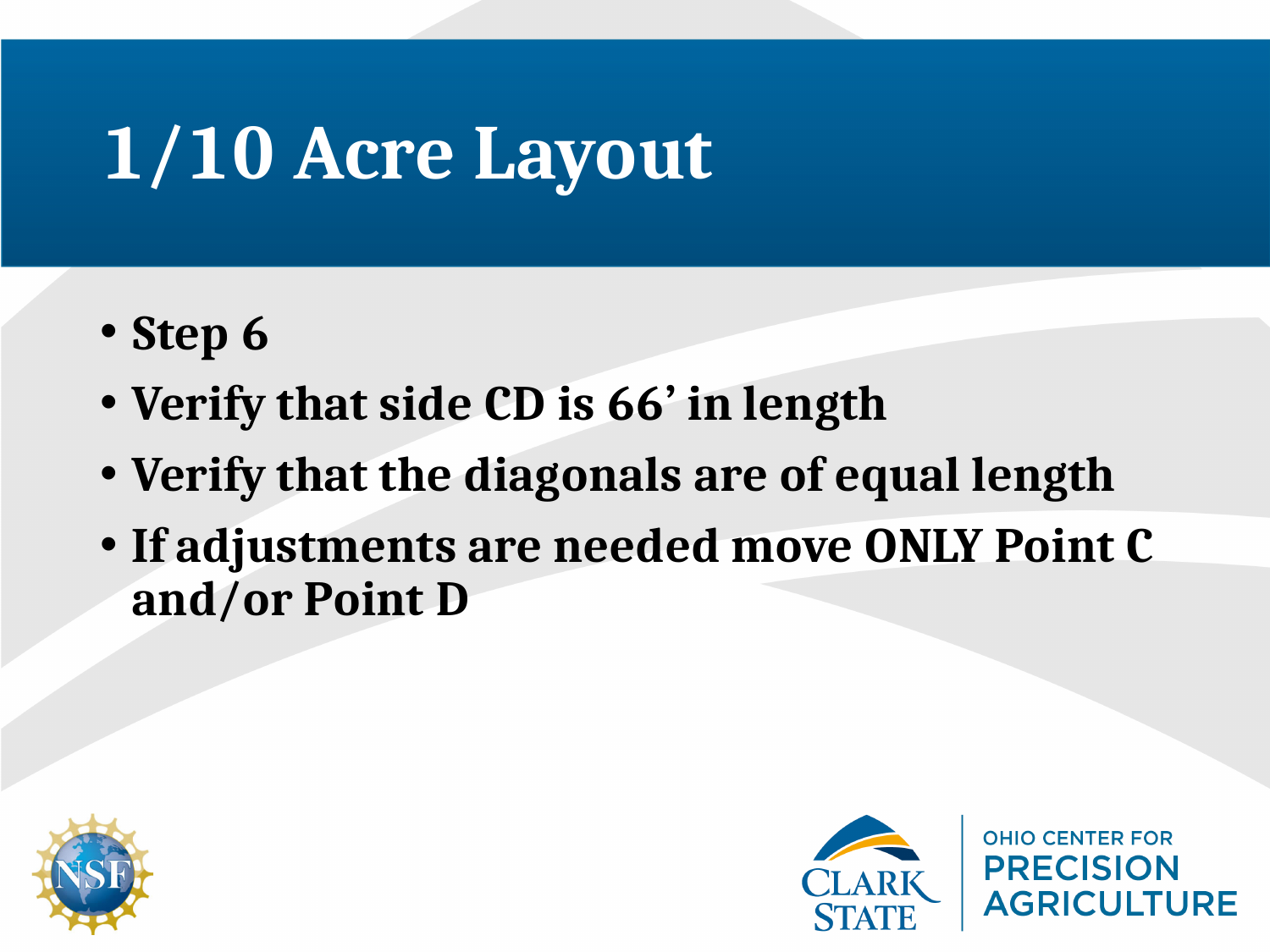

# 1/10 Acre Layout
Step 6
Verify that side CD is 66’ in length
Verify that the diagonals are of equal length
If adjustments are needed move ONLY Point C and/or Point D